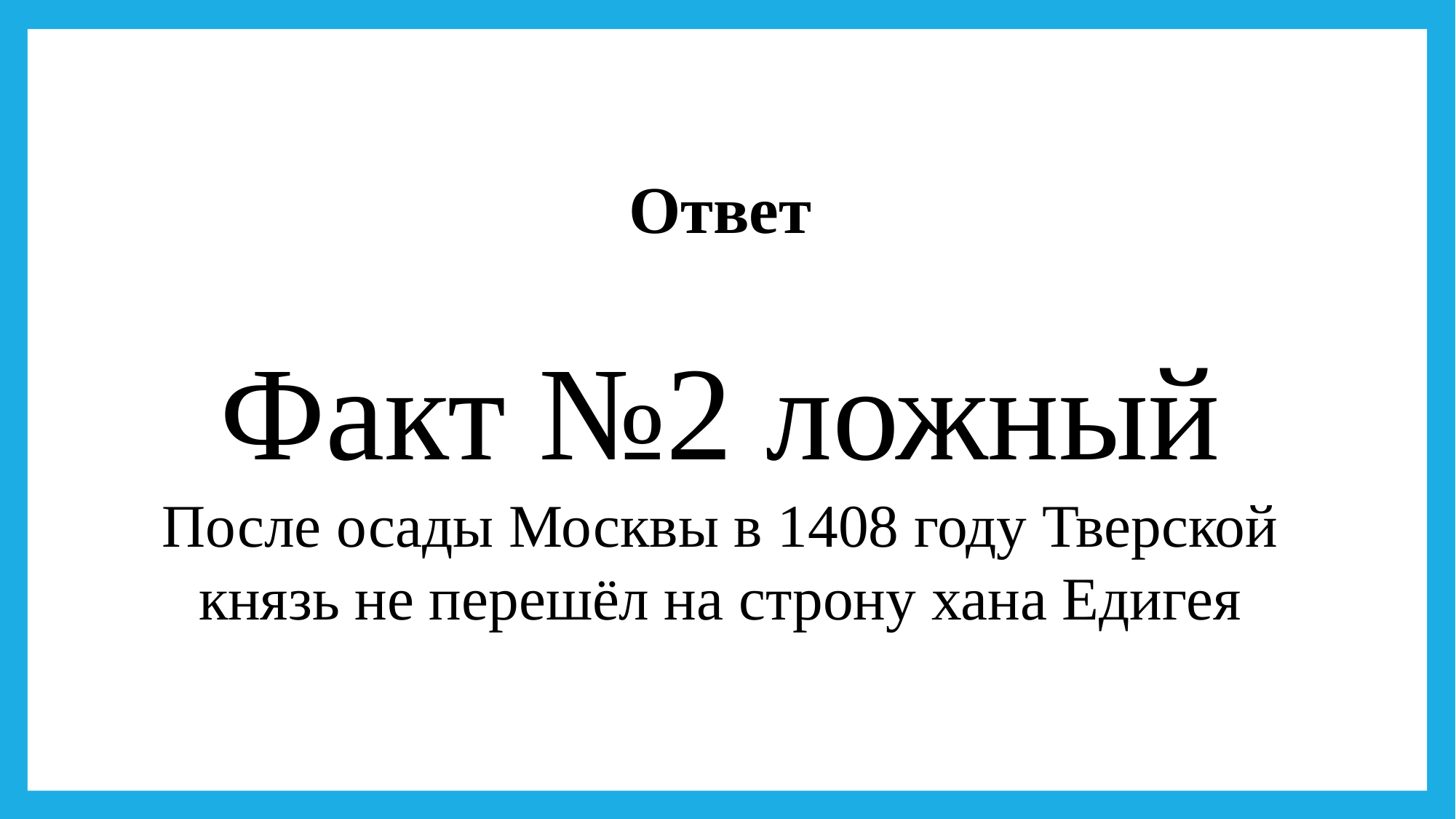

Ответ

Факт №2 ложный
После осады Москвы в 1408 году Тверской князь не перешёл на строну хана Едигея